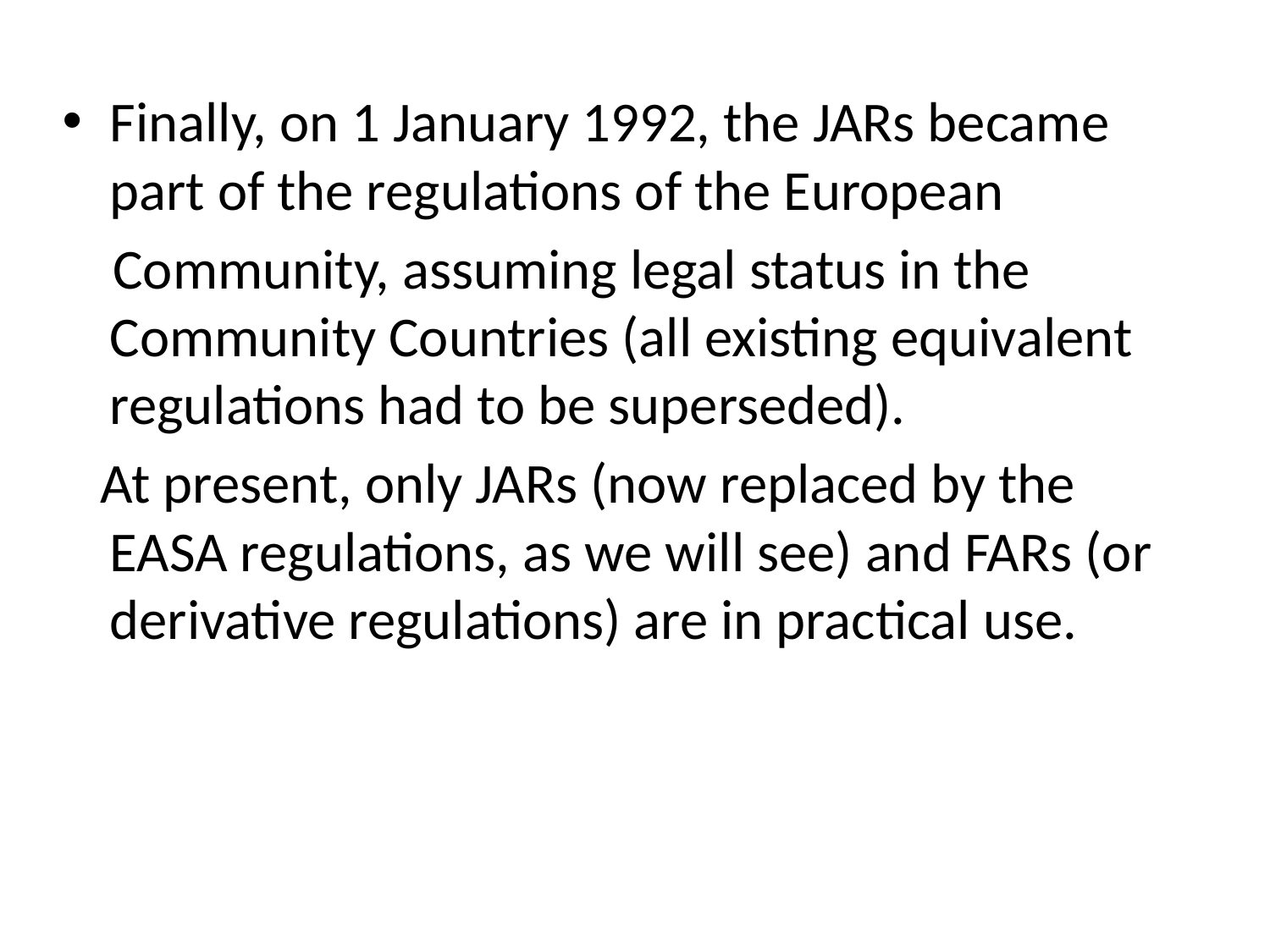

Finally, on 1 January 1992, the JARs became part of the regulations of the European
    Community, assuming legal status in the Community Countries (all existing equivalent regulations had to be superseded).
   At present, only JARs (now replaced by the EASA regulations, as we will see) and FARs (or derivative regulations) are in practical use.